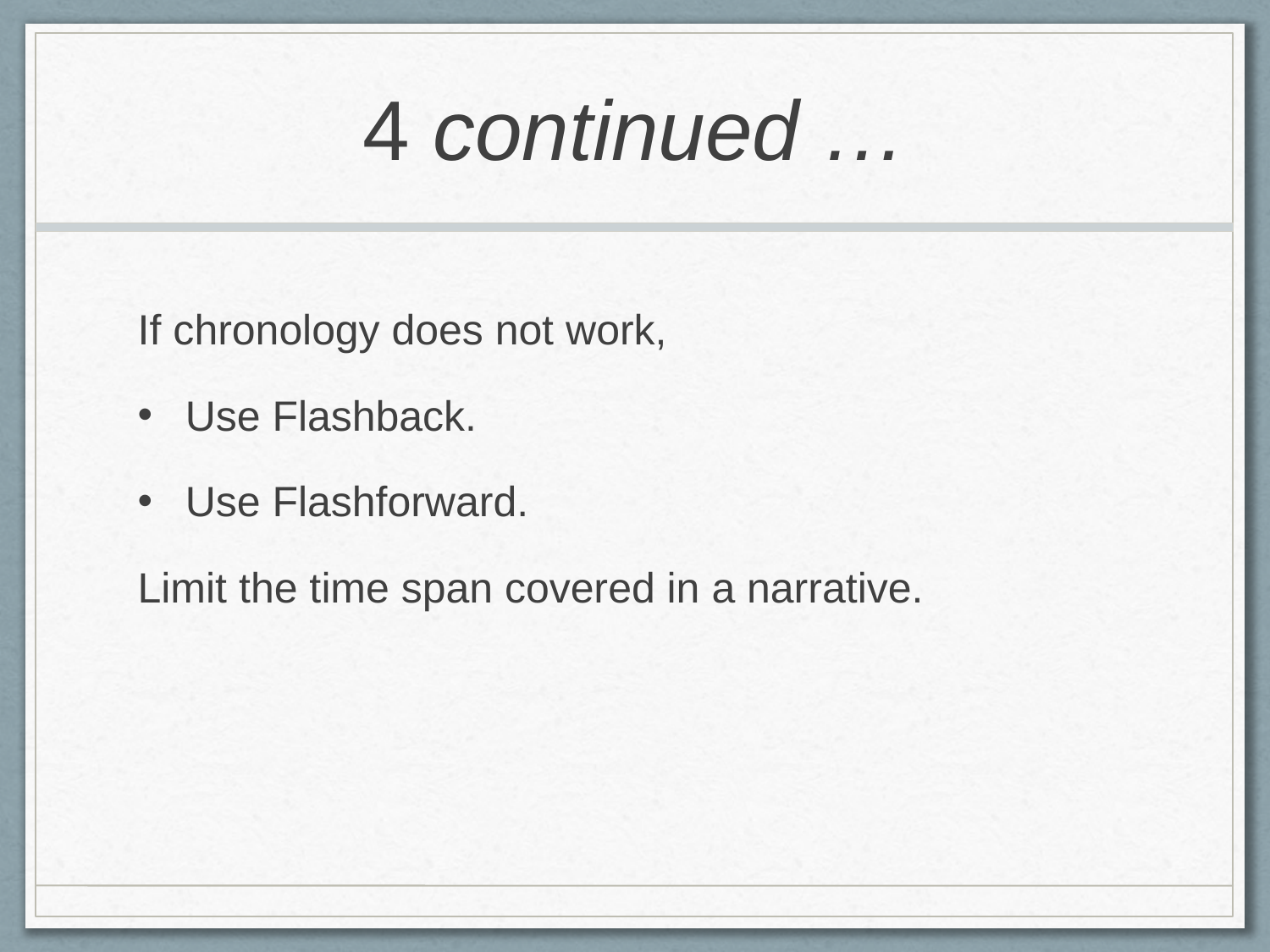

# 4 continued …
If chronology does not work,
Use Flashback.
Use Flashforward.
Limit the time span covered in a narrative.